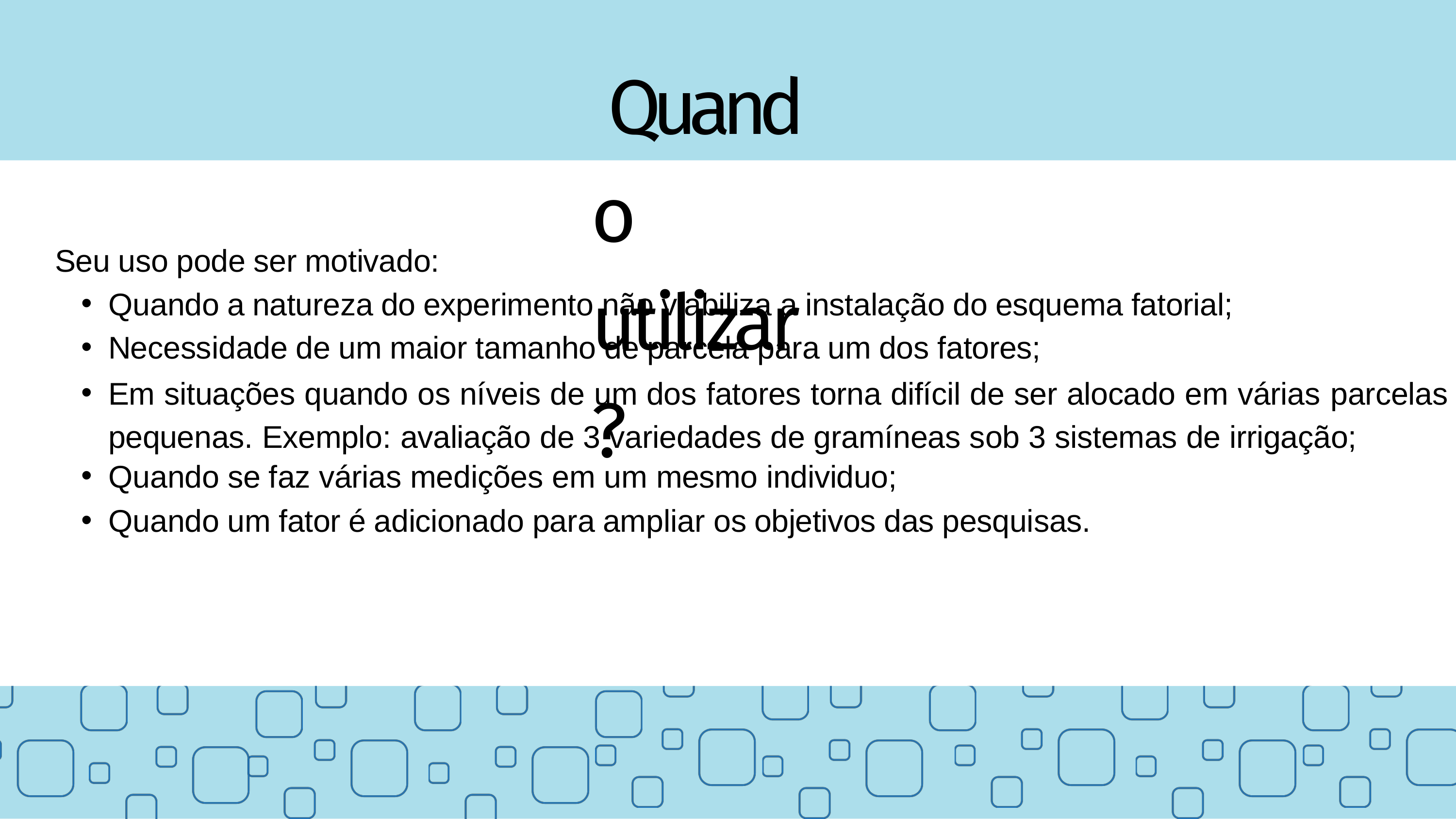

Quando utilizar?

Seu uso pode ser motivado:
Quando a natureza do experimento não viabiliza a instalação do esquema fatorial;
Necessidade de um maior tamanho de parcela para um dos fatores;
Em situações quando os níveis de um dos fatores torna difícil de ser alocado em várias parcelas pequenas. Exemplo: avaliação de 3 variedades de gramíneas sob 3 sistemas de irrigação;
Quando se faz várias medições em um mesmo individuo;
Quando um fator é adicionado para ampliar os objetivos das pesquisas.